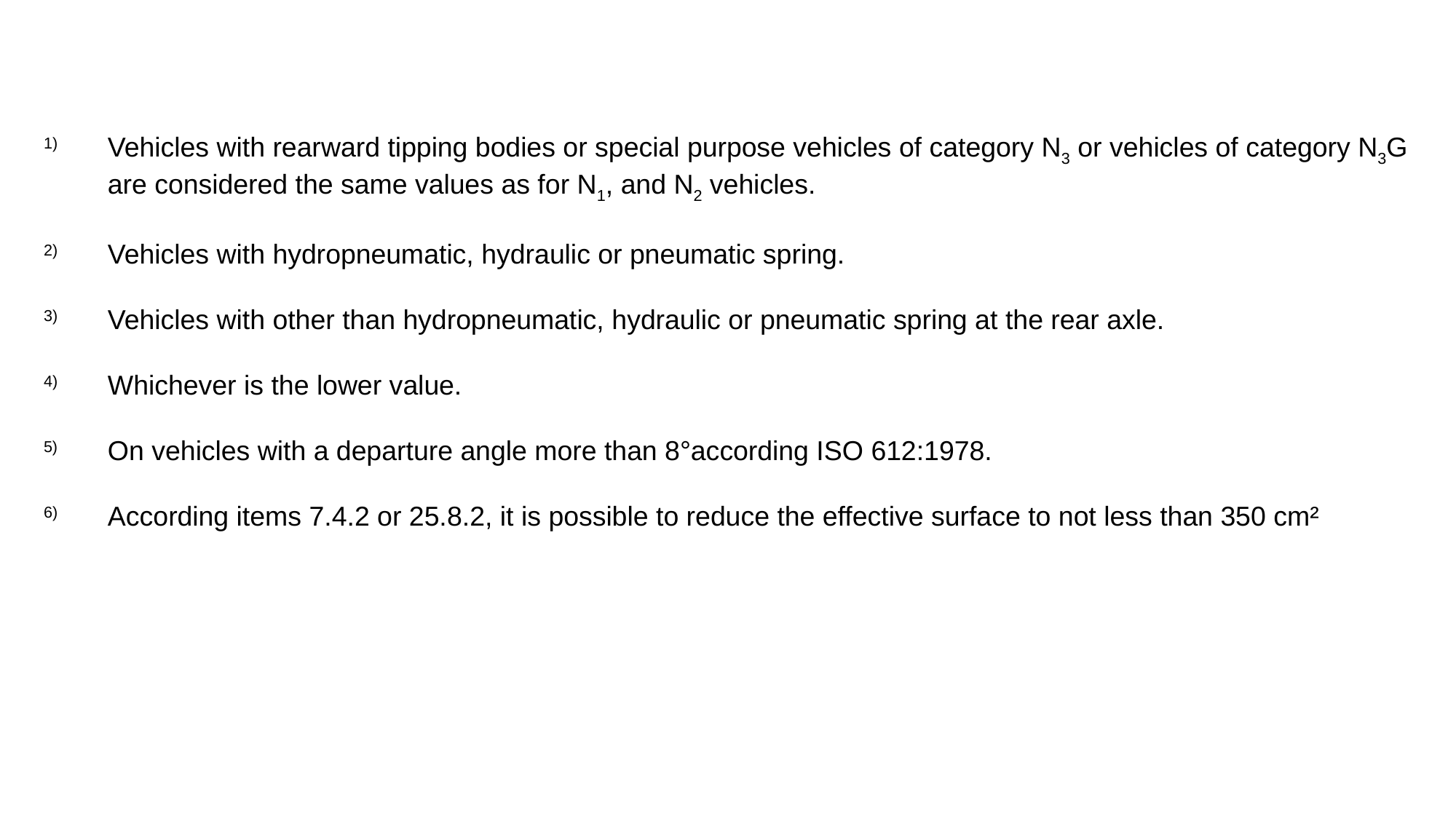

1)	Vehicles with rearward tipping bodies or special purpose vehicles of category N3 or vehicles of category N3G
 	are considered the same values as for N1, and N2 vehicles.

2)	Vehicles with hydropneumatic, hydraulic or pneumatic spring.

3)	Vehicles with other than hydropneumatic, hydraulic or pneumatic spring at the rear axle.

4)	Whichever is the lower value.

5)	On vehicles with a departure angle more than 8°according ISO 612:1978.

6)	According items 7.4.2 or 25.8.2, it is possible to reduce the effective surface to not less than 350 cm²